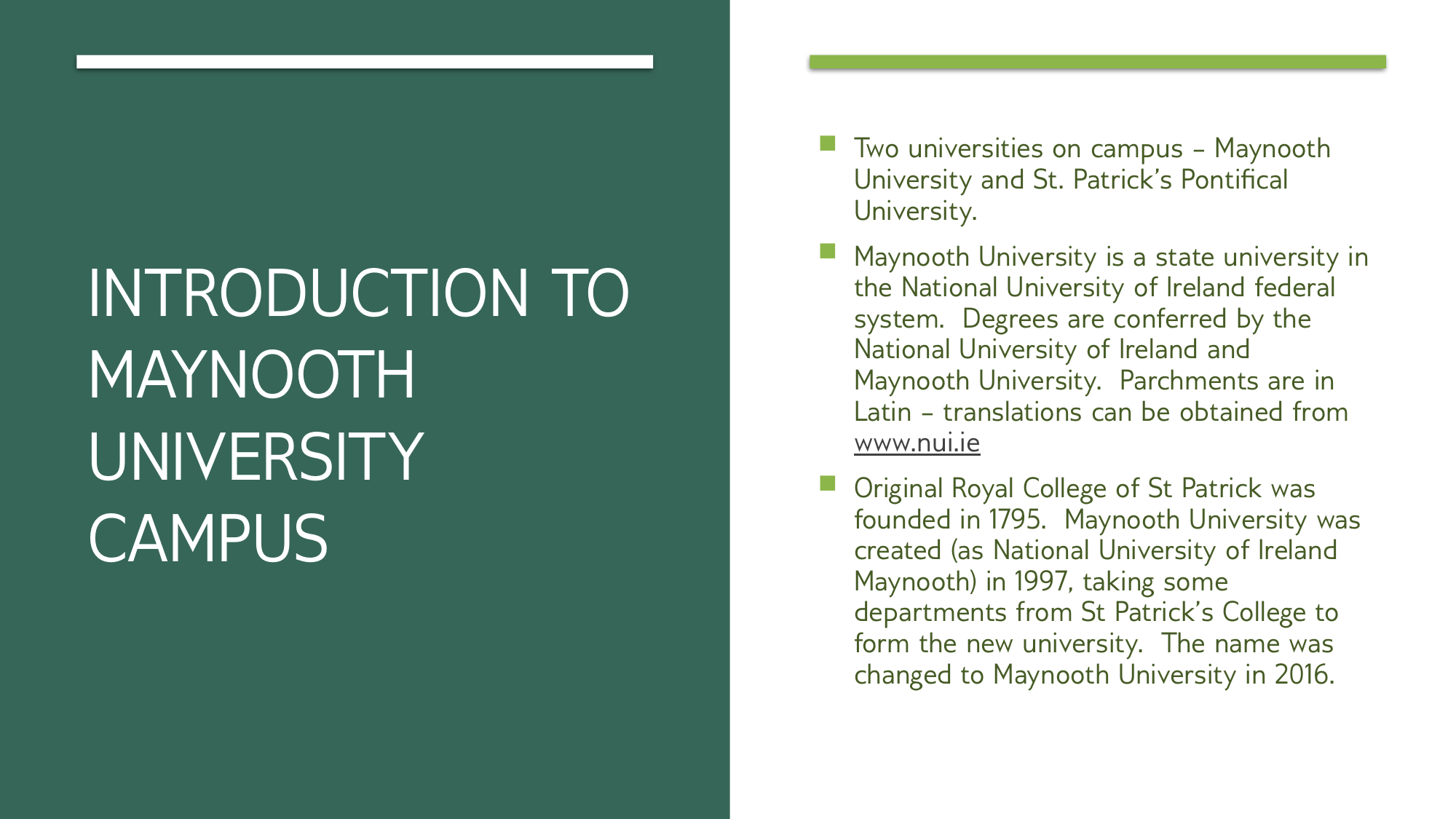

# Introduction to Maynooth university campus
Two universities on campus – Maynooth University and St. Patrick’s Pontifical University.
Maynooth University is a state university in the National University of Ireland federal system.  Degrees are conferred by the National University of Ireland and Maynooth University.  Parchments are in Latin – translations can be obtained from www.nui.ie
Original Royal College of St Patrick was founded in 1795.  Maynooth University was created (as National University of Ireland Maynooth) in 1997, taking some departments from St Patrick’s College to form the new university.  The name was changed to Maynooth University in 2016.